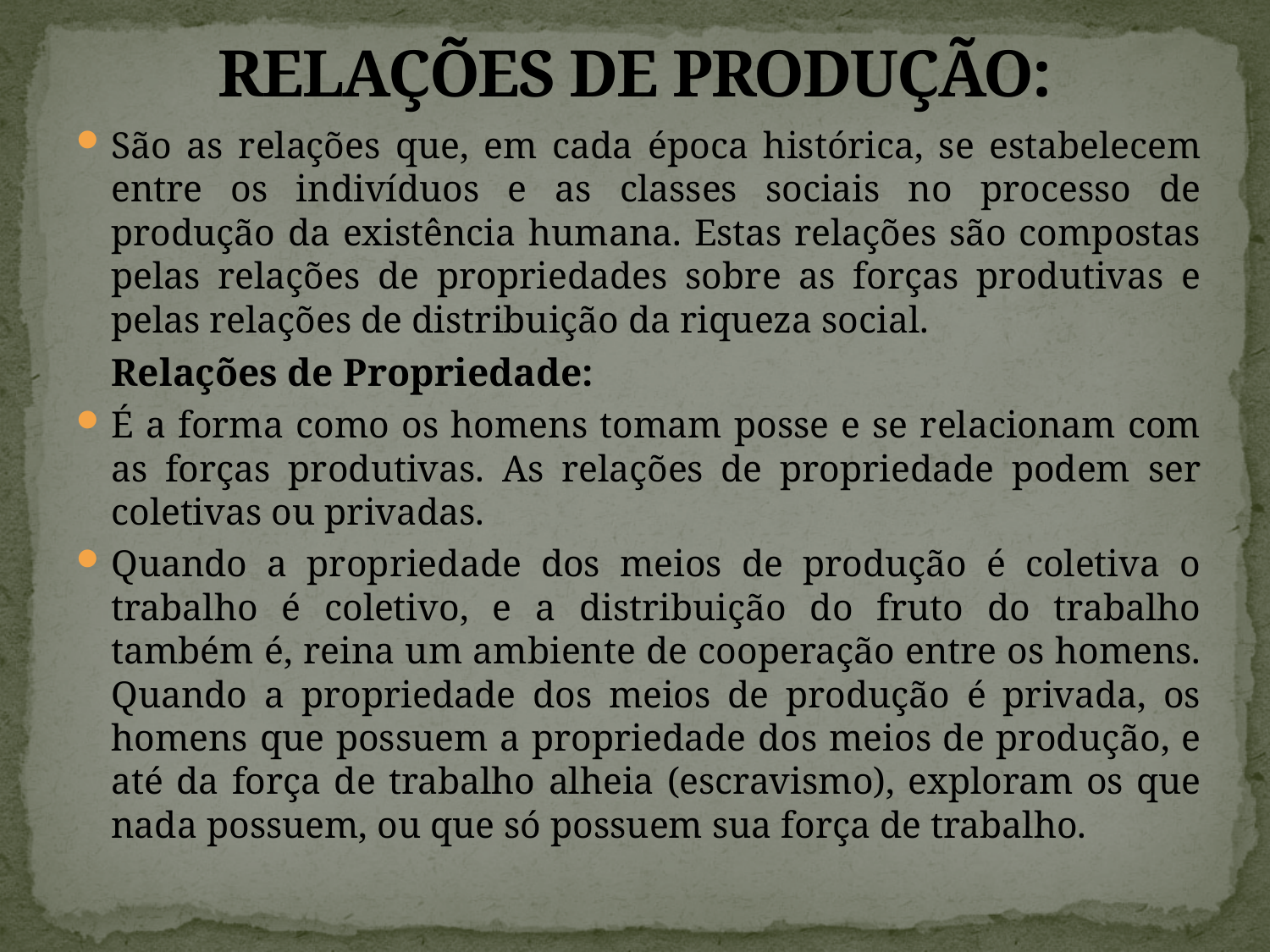

# RELAÇÕES DE PRODUÇÃO:
São as relações que, em cada época histórica, se estabelecem entre os indivíduos e as classes sociais no processo de produção da existência humana. Estas relações são compostas pelas relações de propriedades sobre as forças produtivas e pelas relações de distribuição da riqueza social.
	Relações de Propriedade:
É a forma como os homens tomam posse e se relacionam com as forças produtivas. As relações de propriedade podem ser coletivas ou privadas.
Quando a propriedade dos meios de produção é coletiva o trabalho é coletivo, e a distribuição do fruto do trabalho também é, reina um ambiente de cooperação entre os homens. Quando a propriedade dos meios de produção é privada, os homens que possuem a propriedade dos meios de produção, e até da força de trabalho alheia (escravismo), exploram os que nada possuem, ou que só possuem sua força de trabalho.